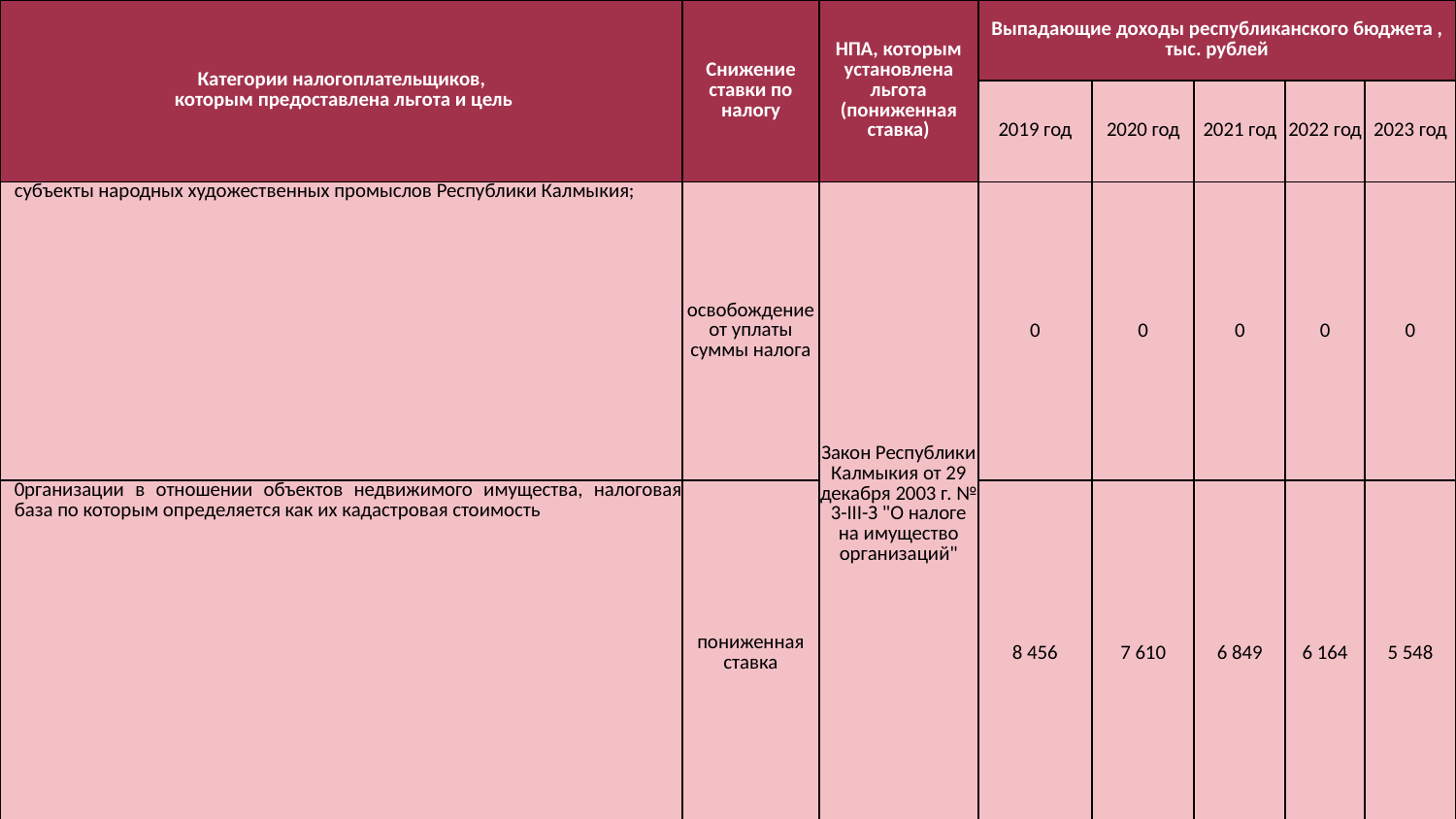

| Категории налогоплательщиков, которым предоставлена льгота и цель | Снижение ставки по налогу | НПА, которым установлена льгота (пониженная ставка) | Выпадающие доходы республиканского бюджета , тыс. рублей |  |  |  |  |
| --- | --- | --- | --- | --- | --- | --- | --- |
|  |  |  | 2019 год | 2020 год | 2021 год | 2022 год | 2023 год |
| субъекты народных художественных промыслов Республики Калмыкия; | освобождение от уплаты суммы налога | Закон Республики Калмыкия от 29 декабря 2003 г. № 3-III-З "О налоге на имущество организаций" | 0 | 0 | 0 | 0 | 0 |
| 0рганизации в отношении объектов недвижимого имущества, налоговая база по которым определяется как их кадастровая стоимость | пониженная ставка |  | 8 456 | 7 610 | 6 849 | 6 164 | 5 548 |
38